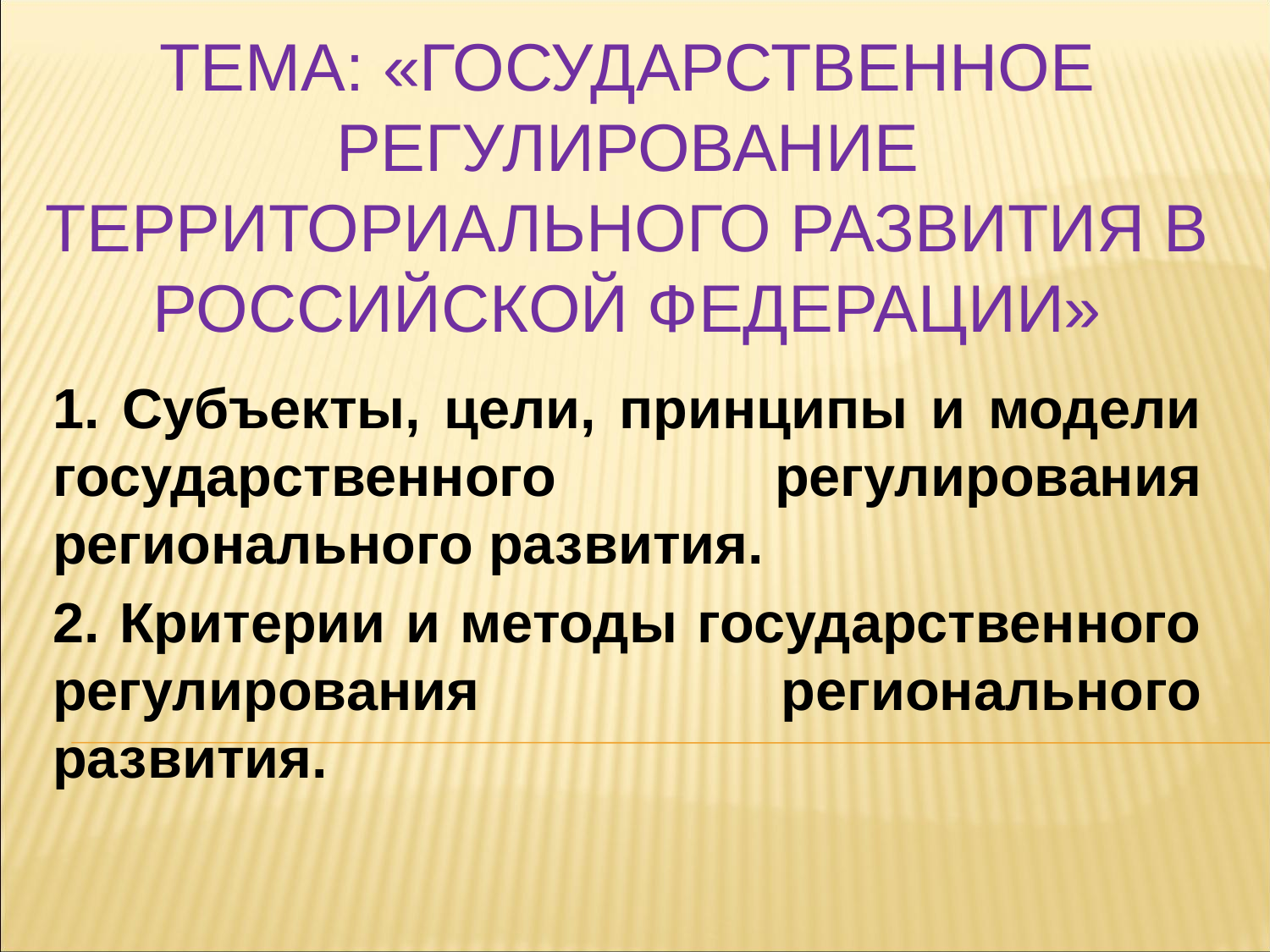

# Тема: «Государственное регулирование территориального развития в Российской Федерации»
1. Субъекты, цели, принципы и модели государственного регулирования регионального развития.
2. Критерии и методы государственного регулирования регионального развития.